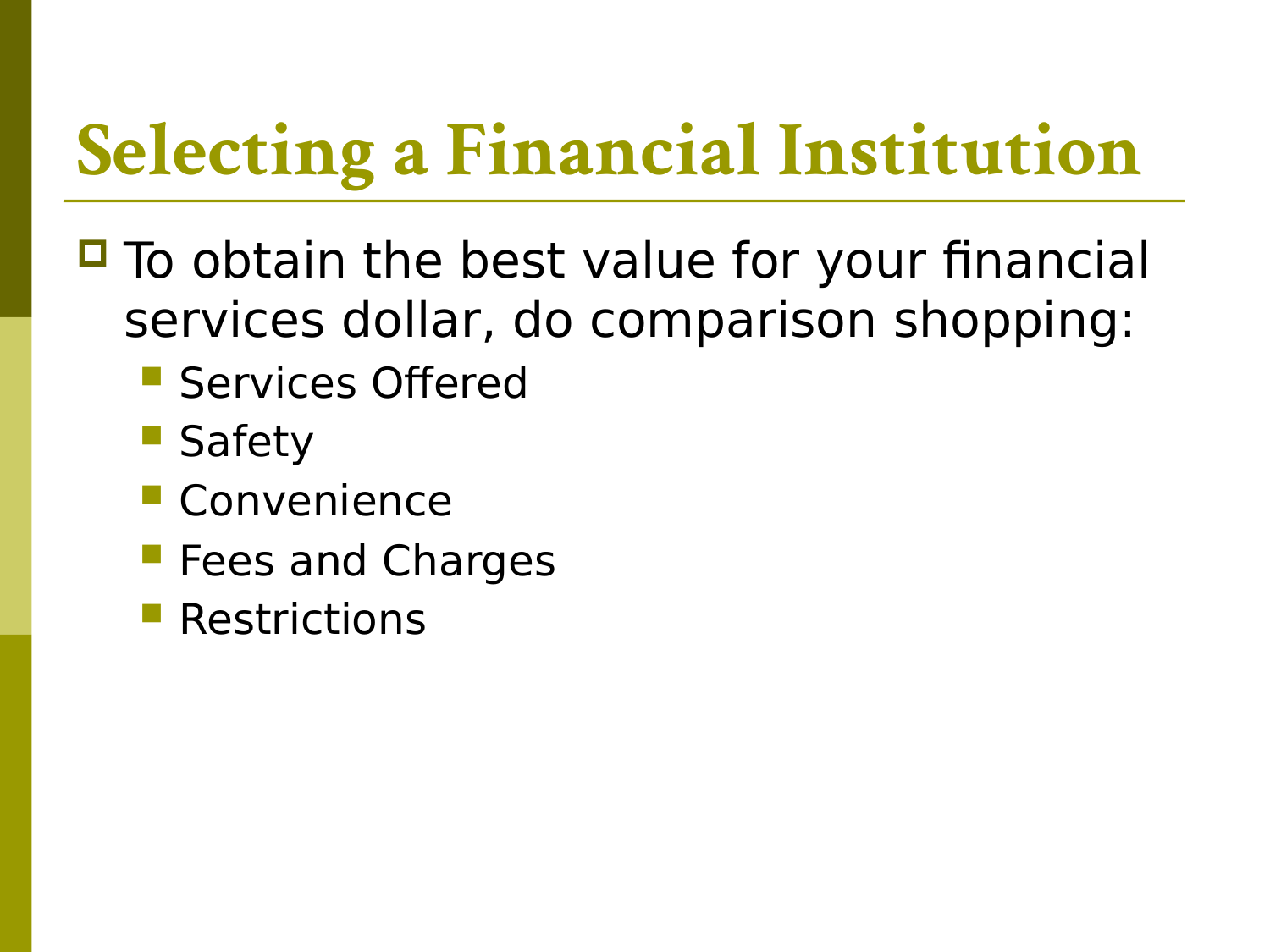

# Selecting a Financial Institution
To obtain the best value for your financial services dollar, do comparison shopping:
Services Offered
Safety
Convenience
Fees and Charges
Restrictions